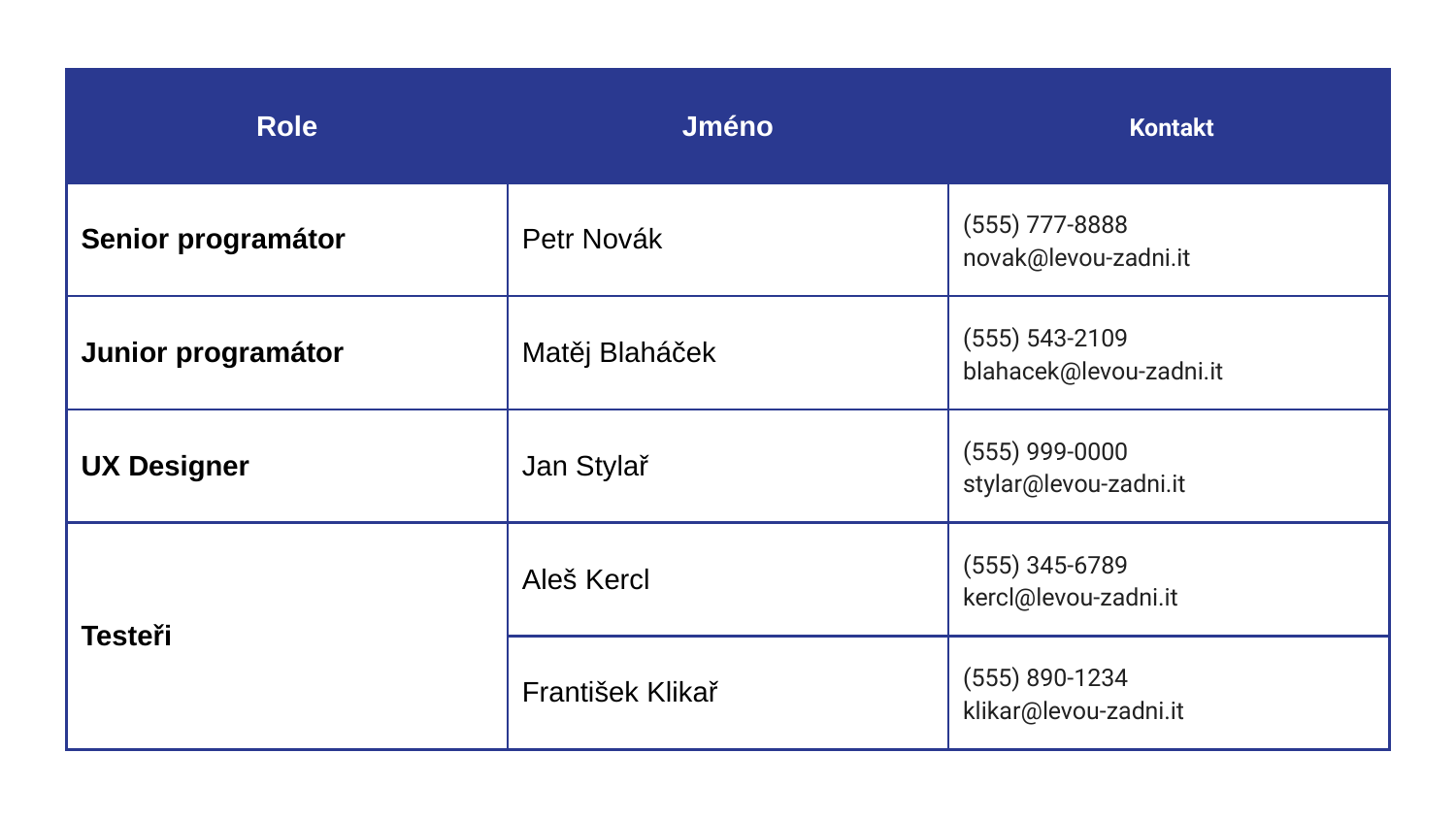

| Role | Jméno | Kontakt |
| --- | --- | --- |
| Senior programátor | Petr Novák | (555) 777-8888 novak@levou-zadni.it |
| Junior programátor | Matěj Blaháček | (555) 543-2109 blahacek@levou-zadni.it |
| UX Designer | Jan Stylař | (555) 999-0000 stylar@levou-zadni.it |
| Testeři | Aleš Kercl | (555) 345-6789 kercl@levou-zadni.it |
|  | František Klikař | (555) 890-1234 klikar@levou-zadni.it |